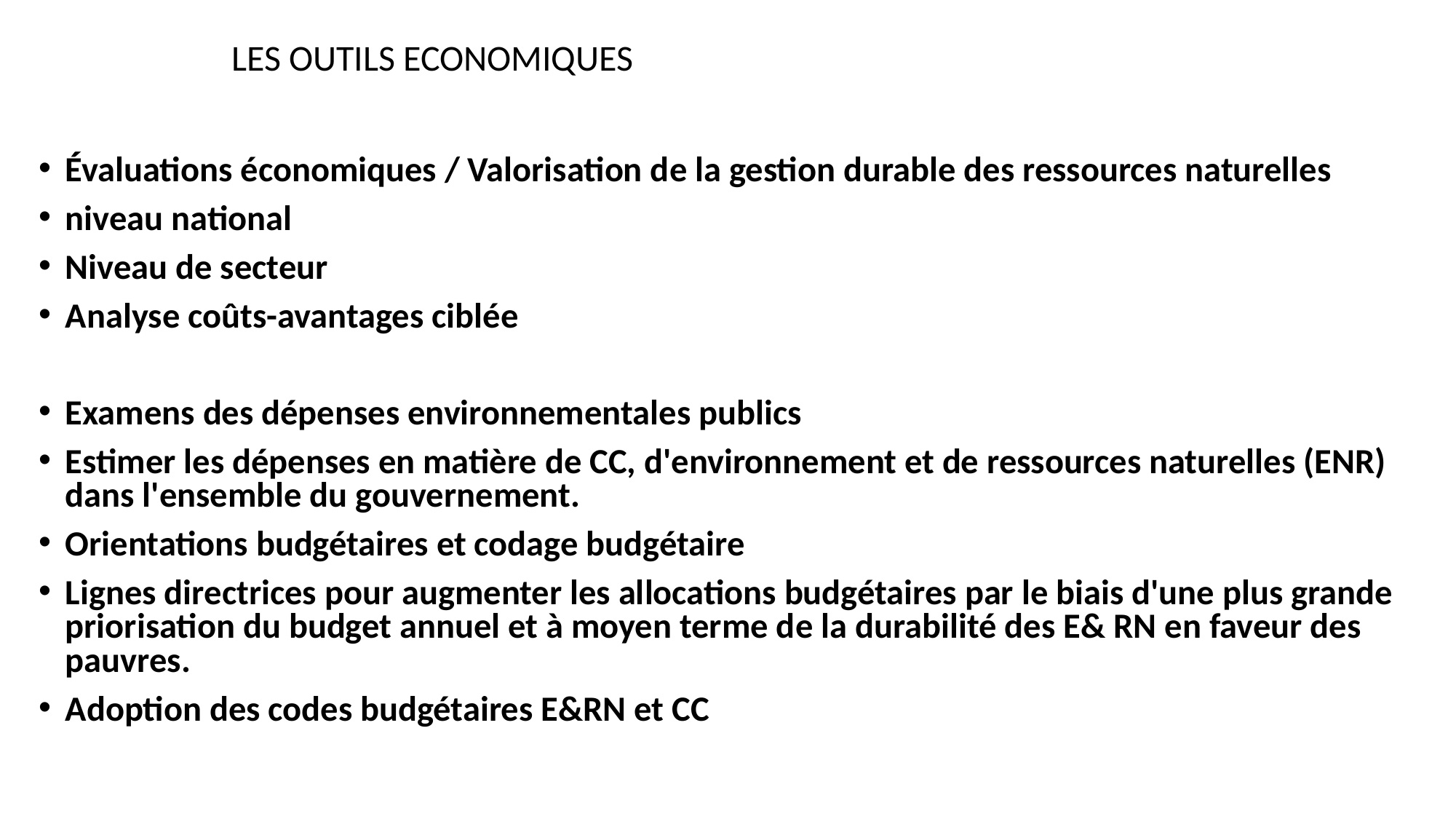

# LES OUTILS ECONOMIQUES

Évaluations économiques / Valorisation de la gestion durable des ressources naturelles
niveau national
Niveau de secteur
Analyse coûts-avantages ciblée

Examens des dépenses environnementales publics
Estimer les dépenses en matière de CC, d'environnement et de ressources naturelles (ENR) dans l'ensemble du gouvernement.
Orientations budgétaires et codage budgétaire
Lignes directrices pour augmenter les allocations budgétaires par le biais d'une plus grande priorisation du budget annuel et à moyen terme de la durabilité des E& RN en faveur des pauvres.
Adoption des codes budgétaires E&RN et CC